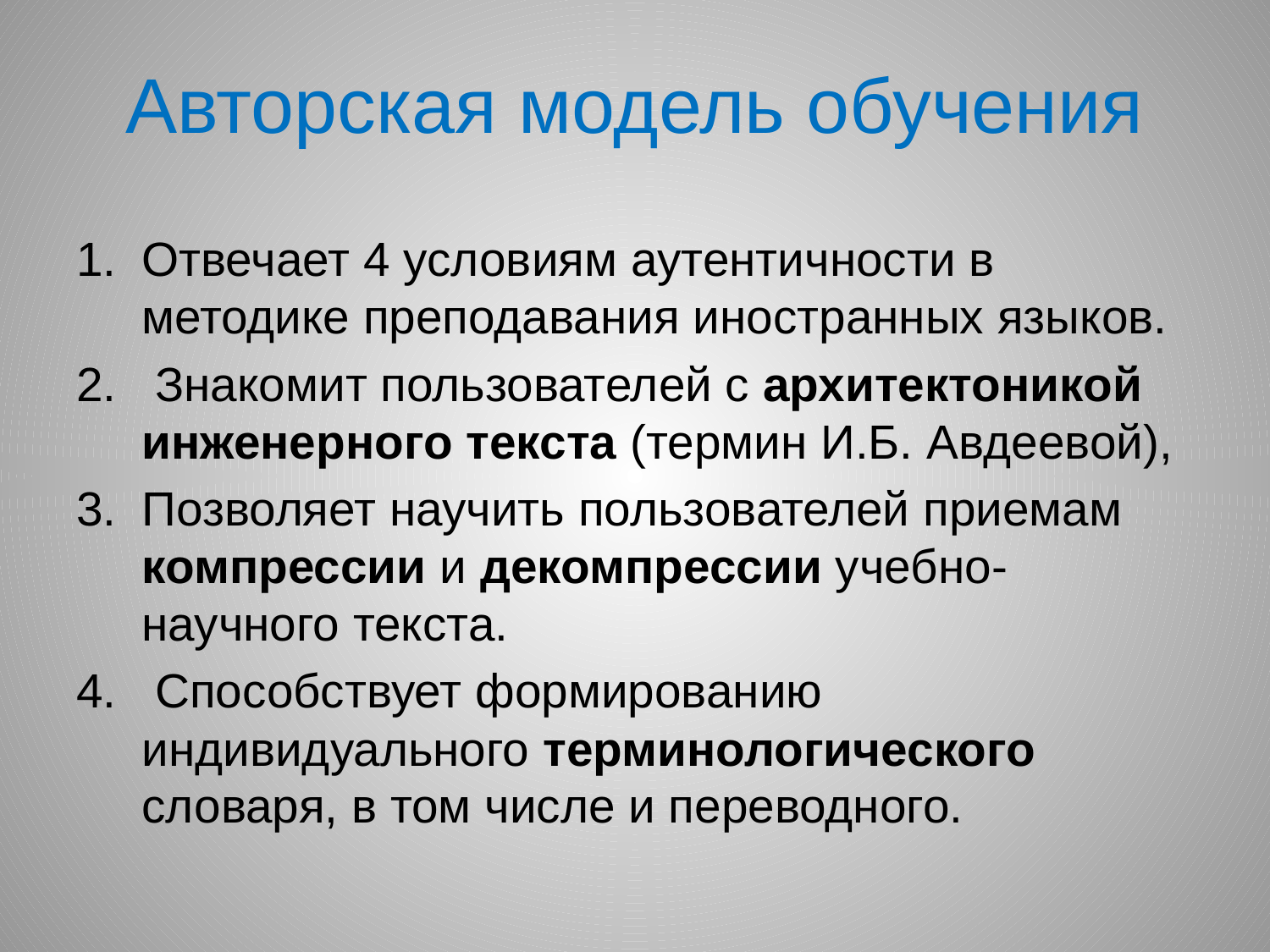

# Авторская модель обучения
Отвечает 4 условиям аутентичности в методике преподавания иностранных языков.
 Знакомит пользователей с архитектоникой инженерного текста (термин И.Б. Авдеевой),
Позволяет научить пользователей приемам компрессии и декомпрессии учебно-научного текста.
 Способствует формированию индивидуального терминологического словаря, в том числе и переводного.